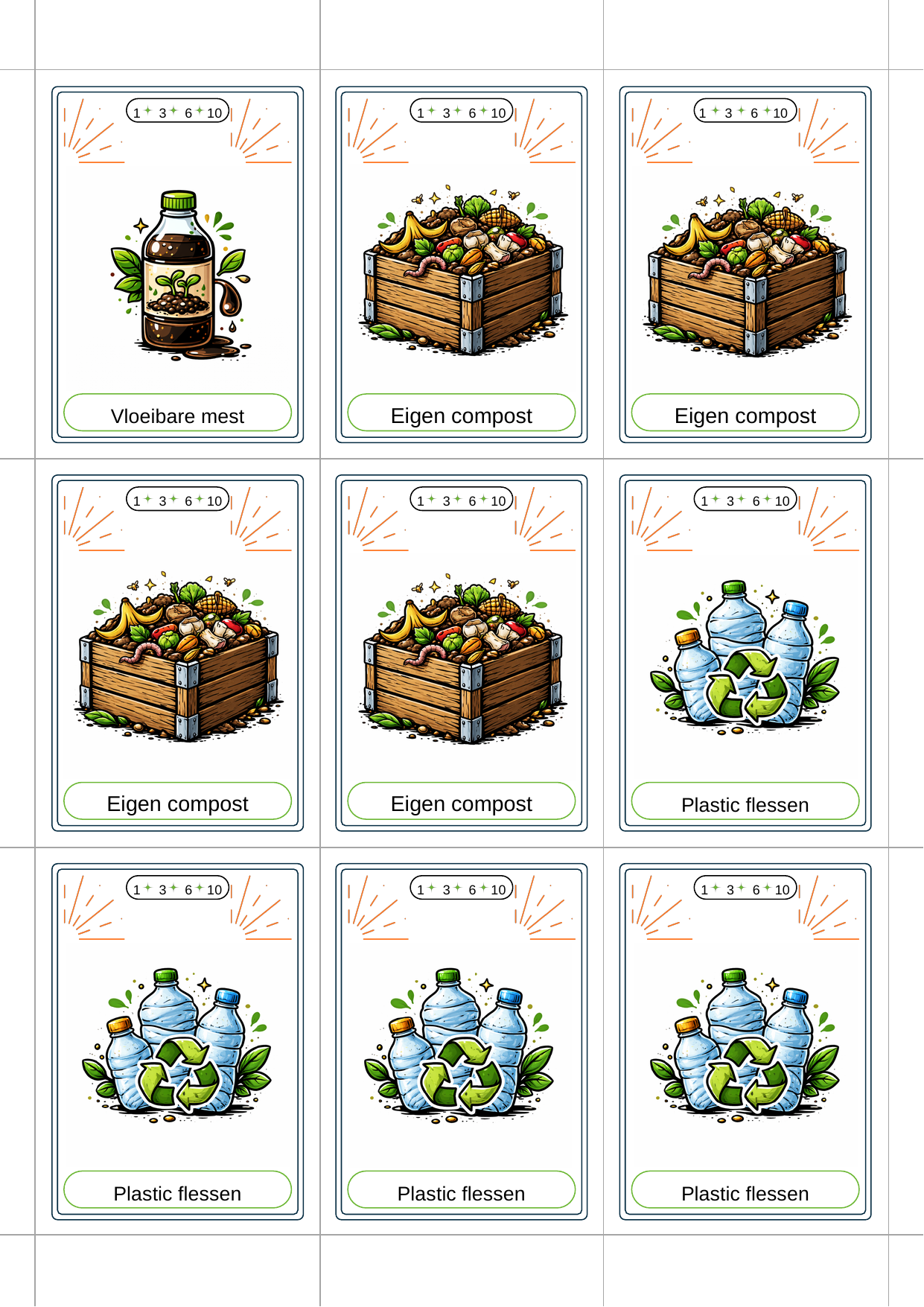

1     3     6    10

1     3     6    10

1     3     6    10

Eigen compost
Eigen compost
Vloeibare mest

1     3     6    10

1     3     6    10

1     3     6    10

Eigen compost
Eigen compost
Plastic flessen

1     3     6    10

1     3     6    10

1     3     6    10

Plastic flessen
Plastic flessen
Plastic flessen